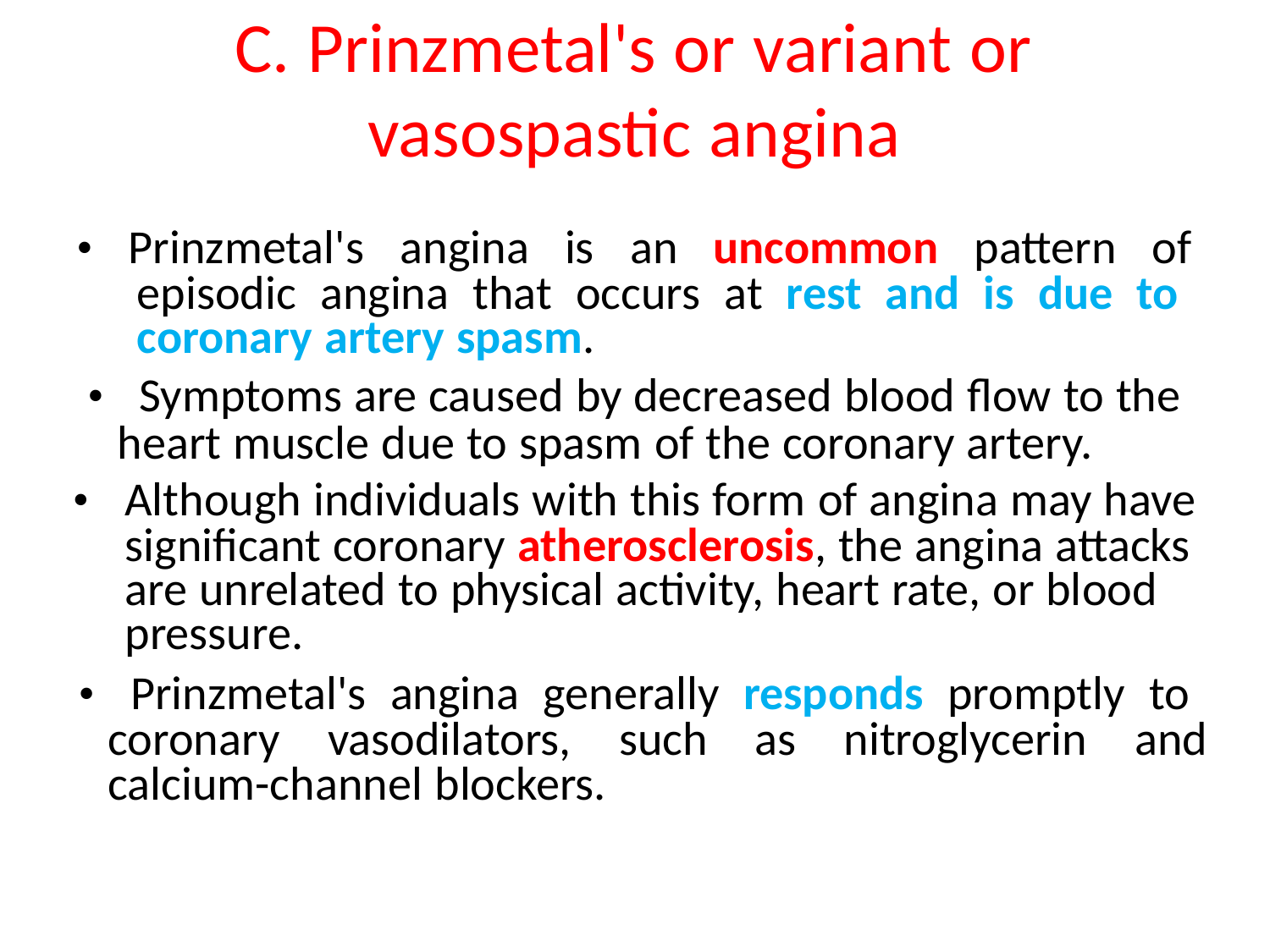

C. Prinzmetal's or variant or
vasospastic angina
•   Prinzmetal's   angina   is   an   uncommon   pattern   of
episodic  angina  that  occurs  at  rest  and  is  due  to
coronary artery spasm.
•   Symptoms are caused by decreased blood flow to the
heart muscle due to spasm of the coronary artery.
•   Although individuals with this form of angina may have
significant coronary atherosclerosis, the angina attacks
are unrelated to physical activity, heart rate, or blood
pressure.
•   Prinzmetal's  angina  generally  responds  promptly  to
coronary    vasodilators,    such    as    nitroglycerin    and
calcium-channel blockers.